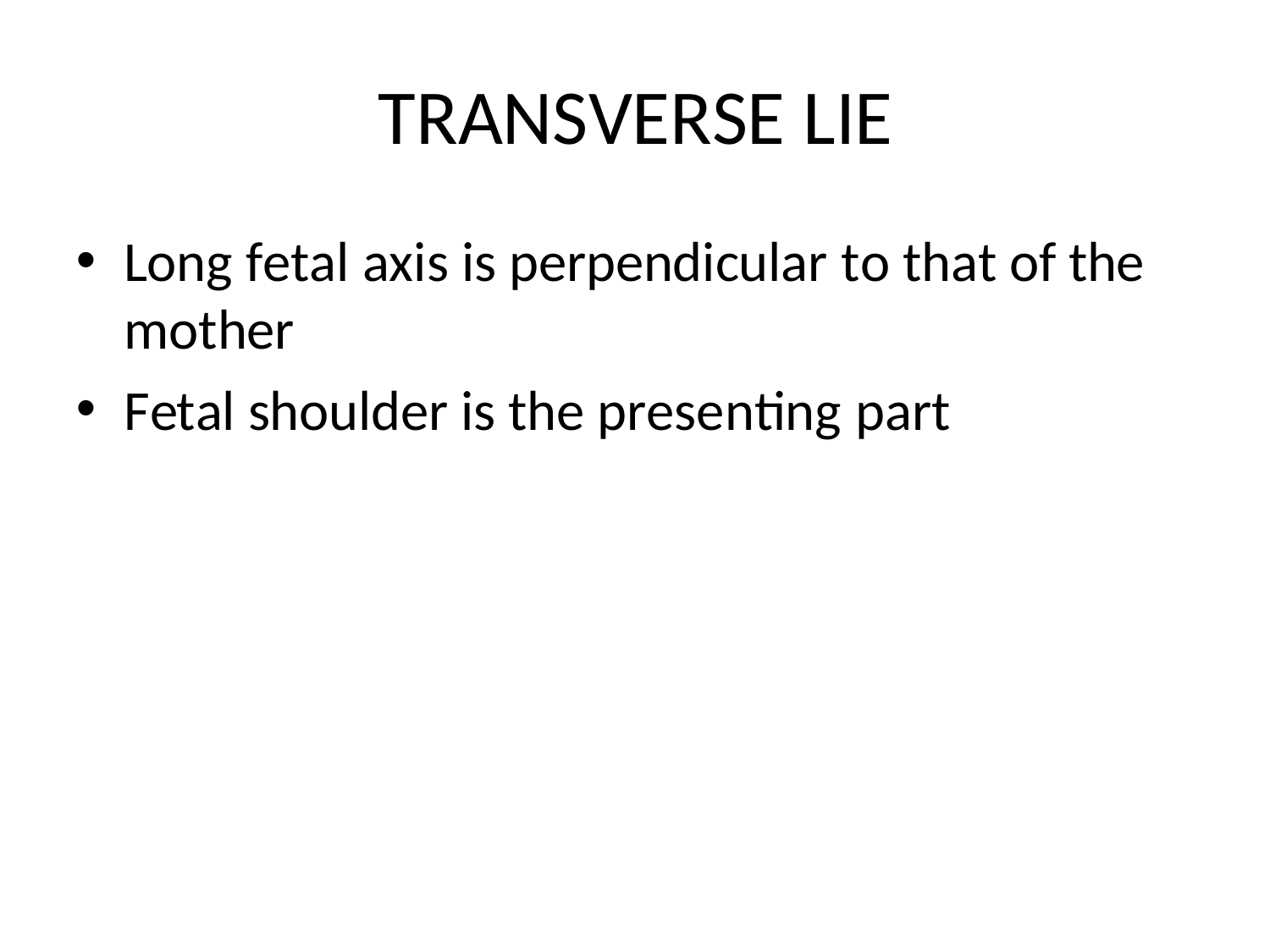

# TRANSVERSE LIE
Long fetal axis is perpendicular to that of the
mother

Fetal shoulder is the presenting part